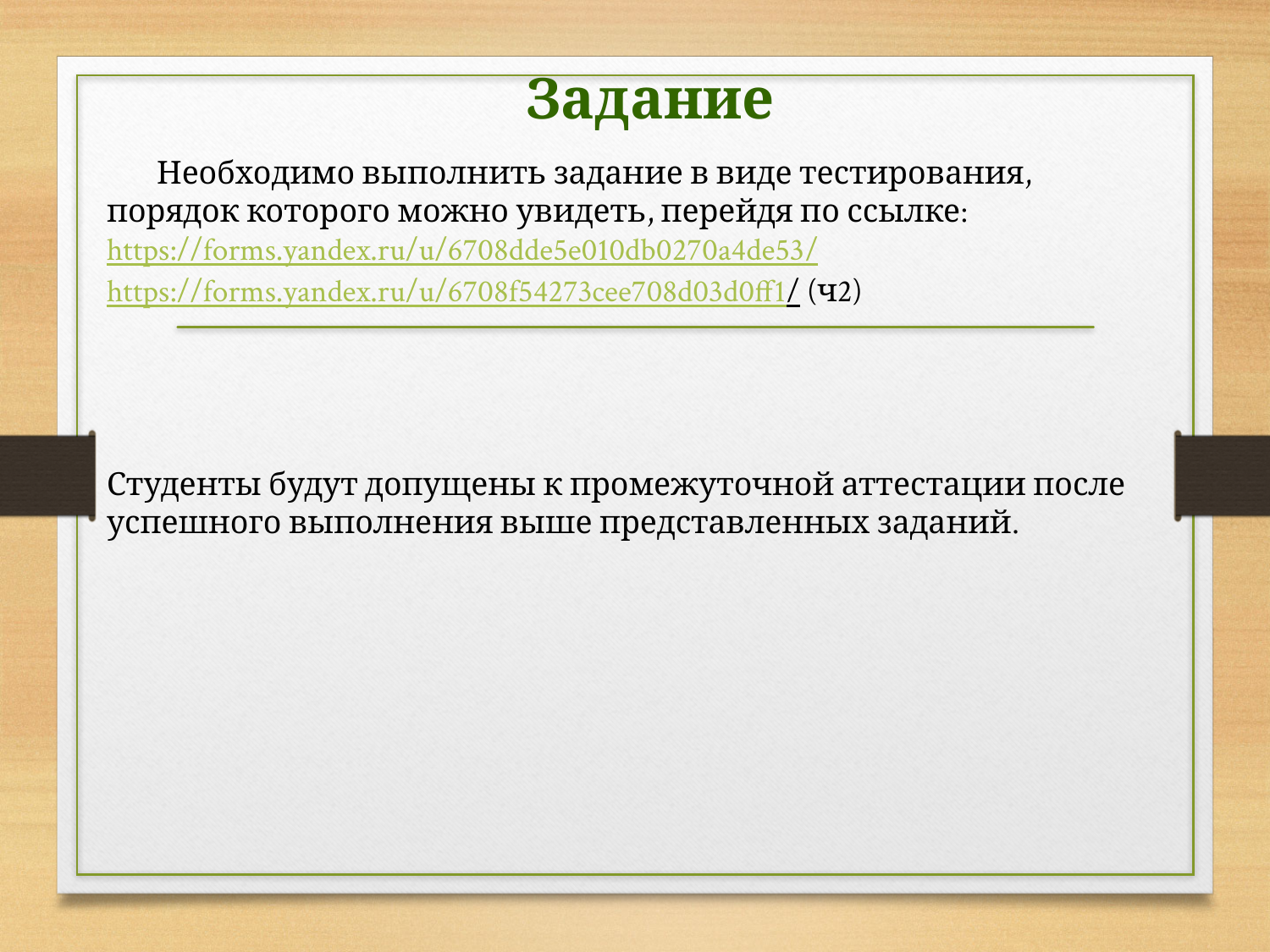

Задание
	Необходимо выполнить задание в виде тестирования, порядок которого можно увидеть, перейдя по ссылке:
https://forms.yandex.ru/u/6708dde5e010db0270a4de53/
https://forms.yandex.ru/u/6708f54273cee708d03d0ff1/ (ч2)

Студенты будут допущены к промежуточной аттестации после успешного выполнения выше представленных заданий.